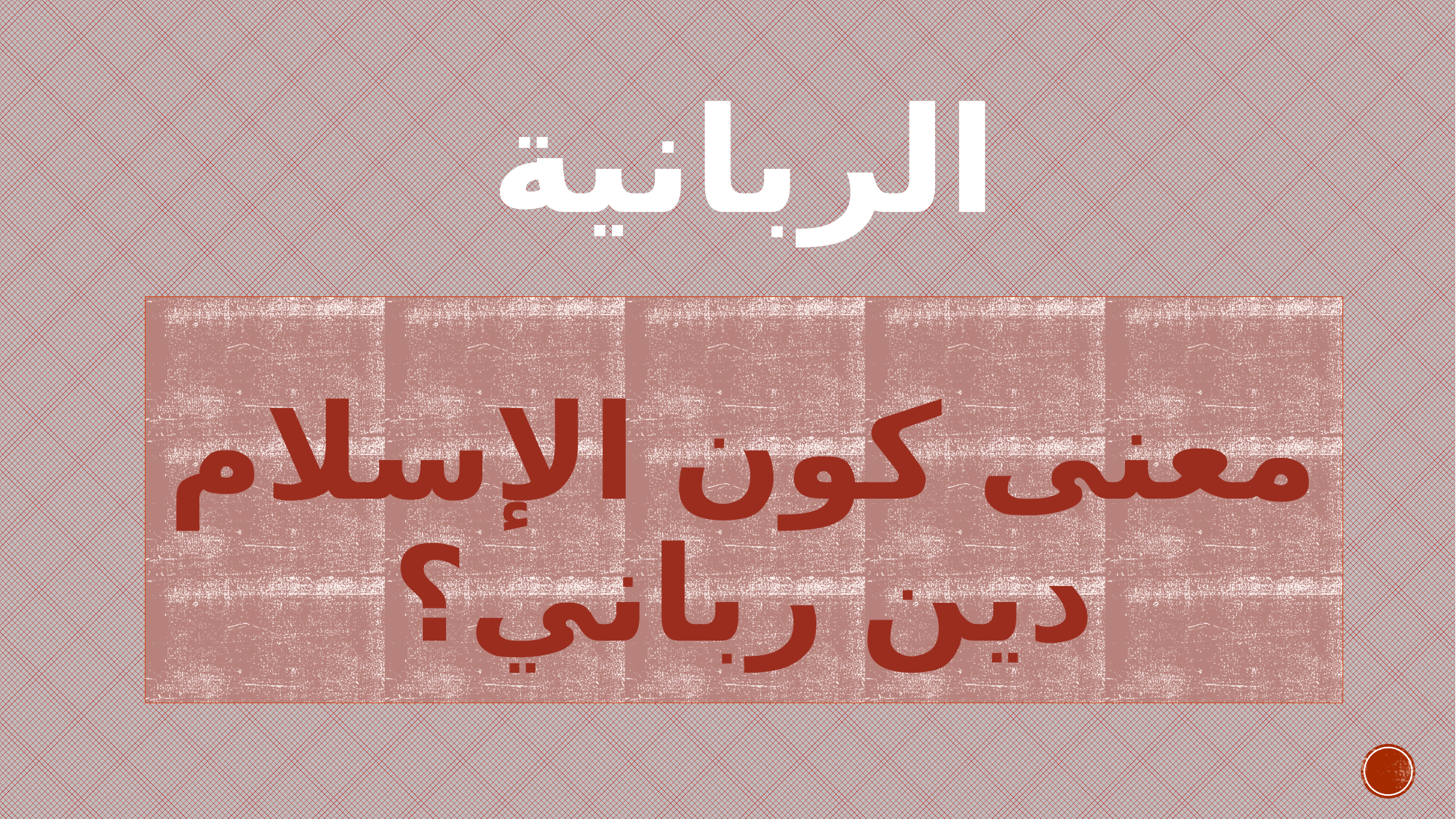

# الربانية

معنى كون الإسلام دين رباني؟